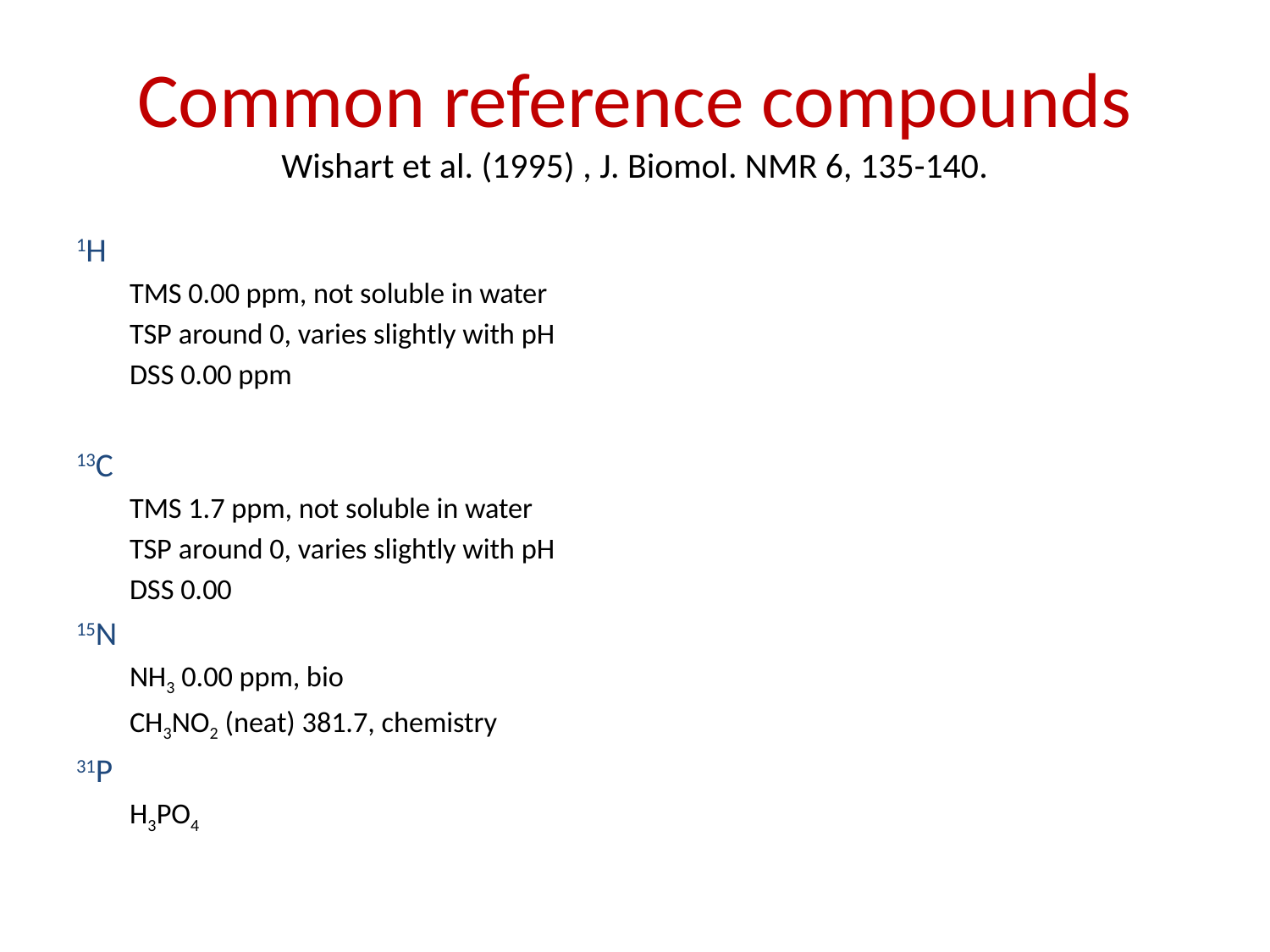

# Common reference compounds Wishart et al. (1995) , J. Biomol. NMR 6, 135-140.
1H
TMS 0.00 ppm, not soluble in water
TSP around 0, varies slightly with pH
DSS 0.00 ppm

13C
TMS 1.7 ppm, not soluble in water
TSP around 0, varies slightly with pH
DSS 0.00
15N
NH3 0.00 ppm, bio
CH3NO2 (neat) 381.7, chemistry
31P
H3PO4